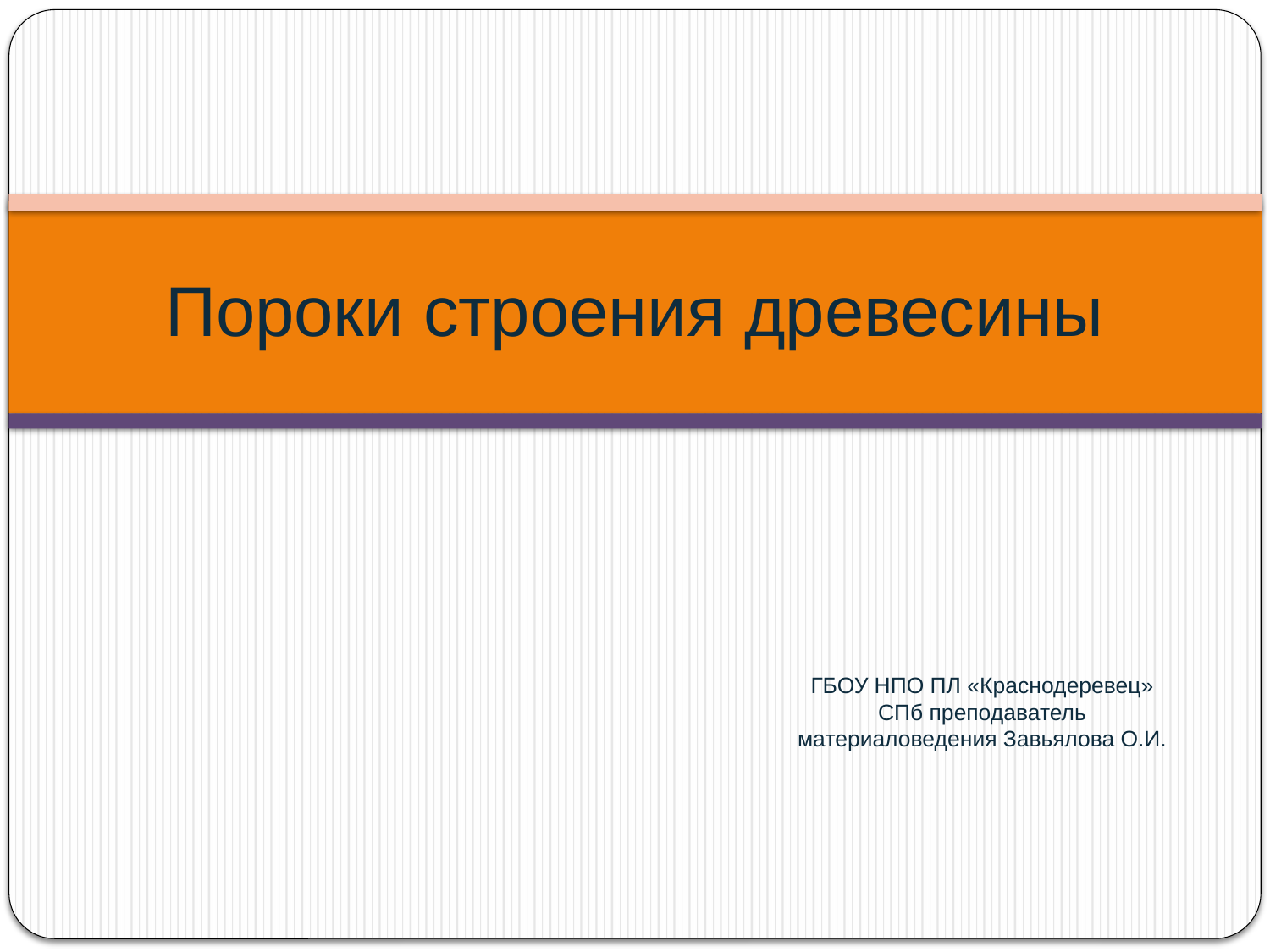

# Пороки строения древесины
ГБОУ НПО ПЛ «Краснодеревец» СПб преподаватель материаловедения Завьялова О.И.